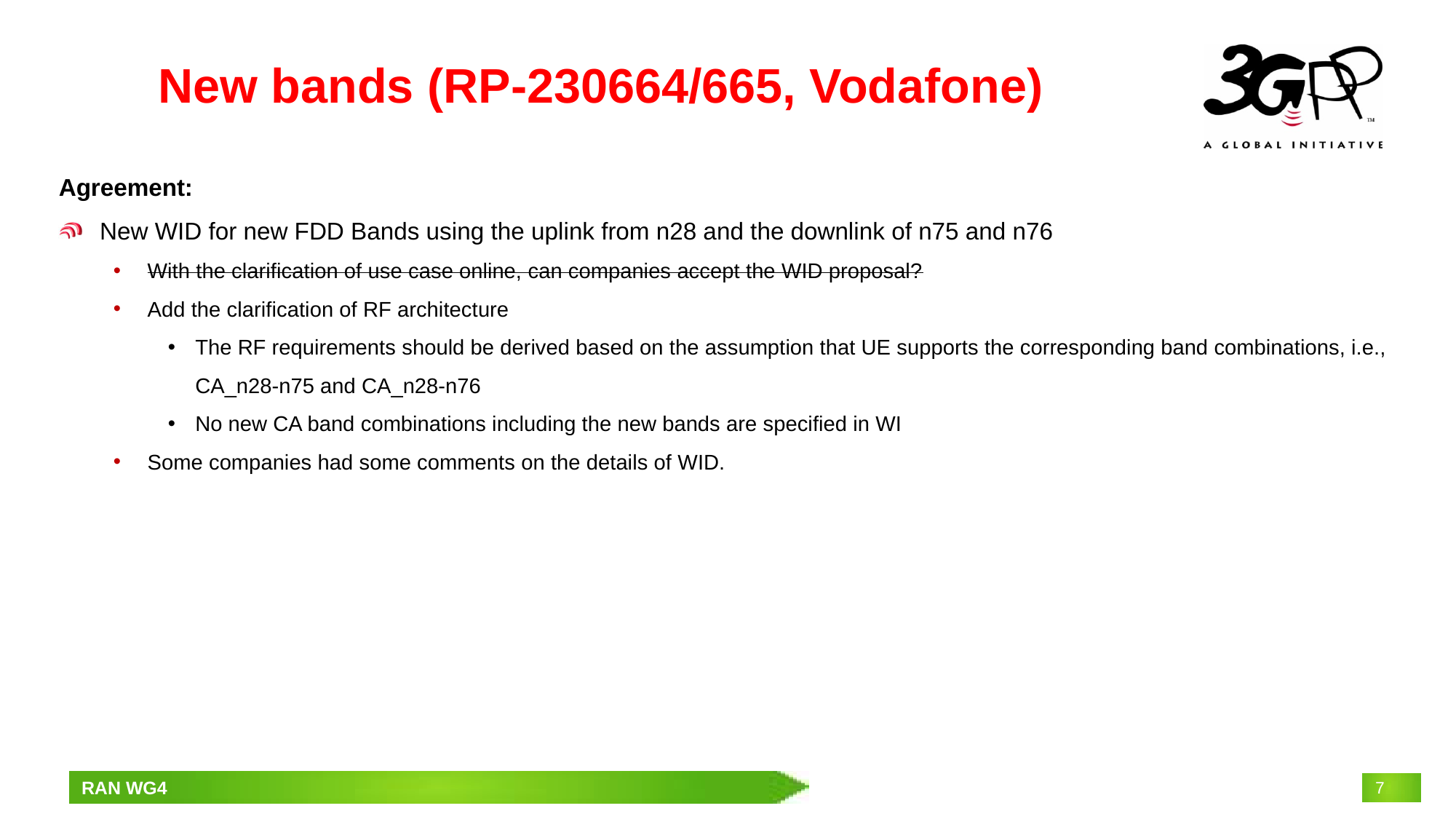

# New bands (RP-230664/665, Vodafone)
Agreement:
New WID for new FDD Bands using the uplink from n28 and the downlink of n75 and n76
With the clarification of use case online, can companies accept the WID proposal?
Add the clarification of RF architecture
The RF requirements should be derived based on the assumption that UE supports the corresponding band combinations, i.e., CA_n28-n75 and CA_n28-n76
No new CA band combinations including the new bands are specified in WI
Some companies had some comments on the details of WID.